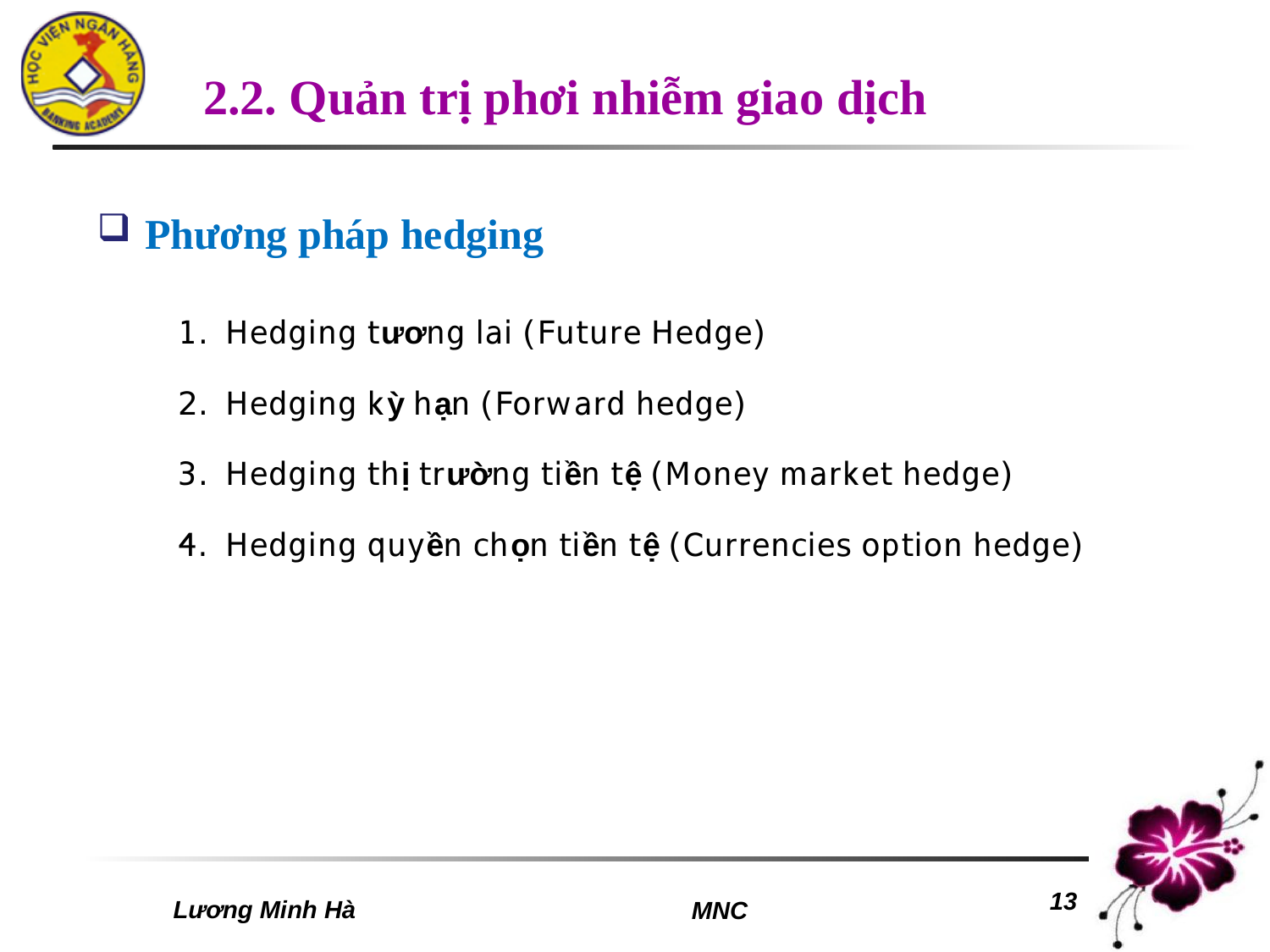

# 2.2. Quản trị phơi nhiễm giao dịch
Phương pháp hedging
Hedging tương lai (Future Hedge)
Hedging kỳ hạn (Forward hedge)
Hedging thị trường tiền tệ (Money market hedge)
Hedging quyền chọn tiền tệ (Currencies option hedge)
Lương Minh Hà